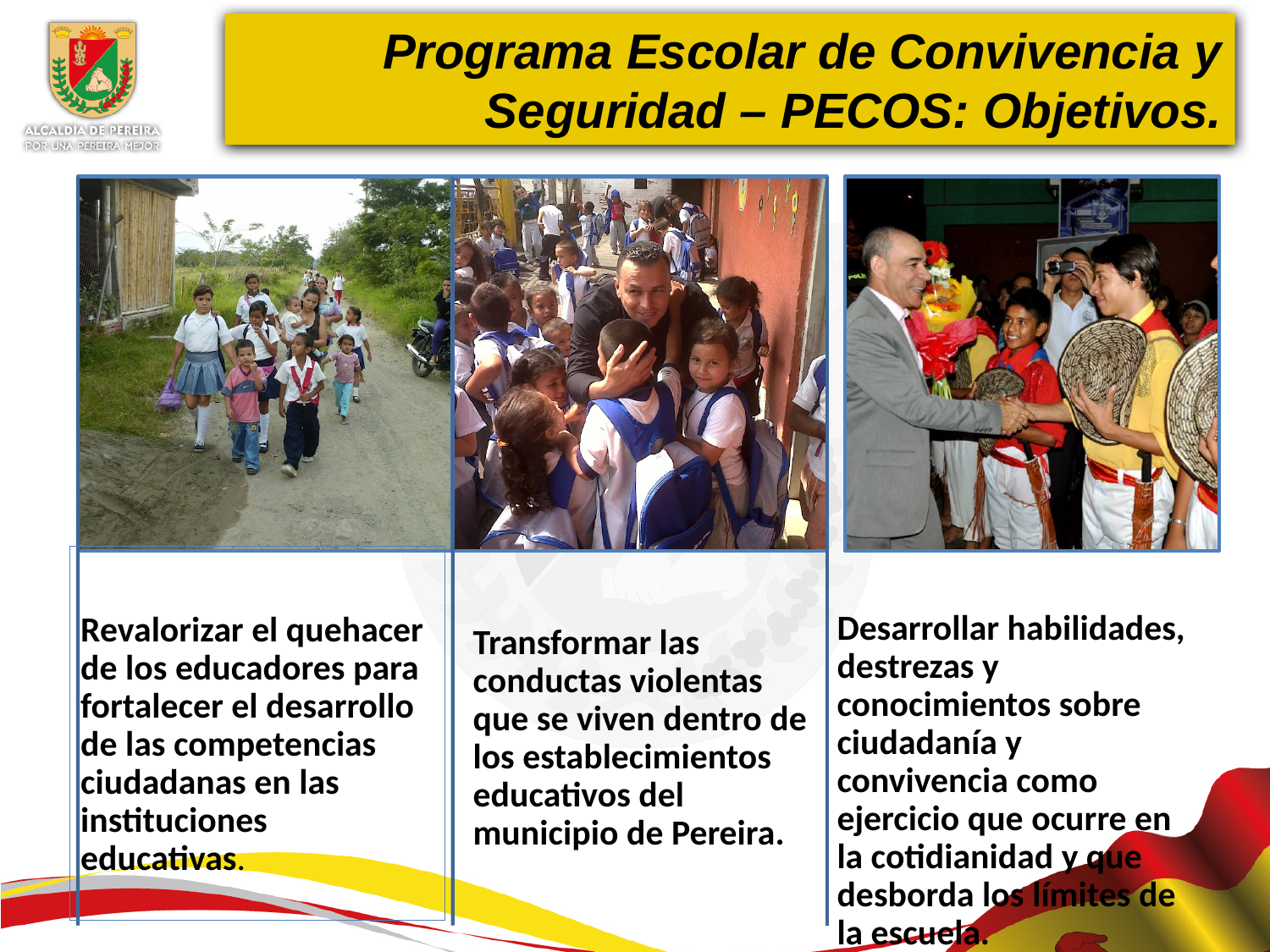

Programa Escolar de Convivencia y Seguridad – PECOS: Objetivos.

Revalorizar el quehacer de los educadores para fortalecer el desarrollo de las competencias ciudadanas en las instituciones educativas.
Transformar las conductas violentas que se viven dentro de los establecimientos educativos del municipio de Pereira.

Desarrollar habilidades, destrezas y conocimientos sobre ciudadanía y convivencia como  ejercicio que ocurre en la cotidianidad y que desborda los límites de la escuela.